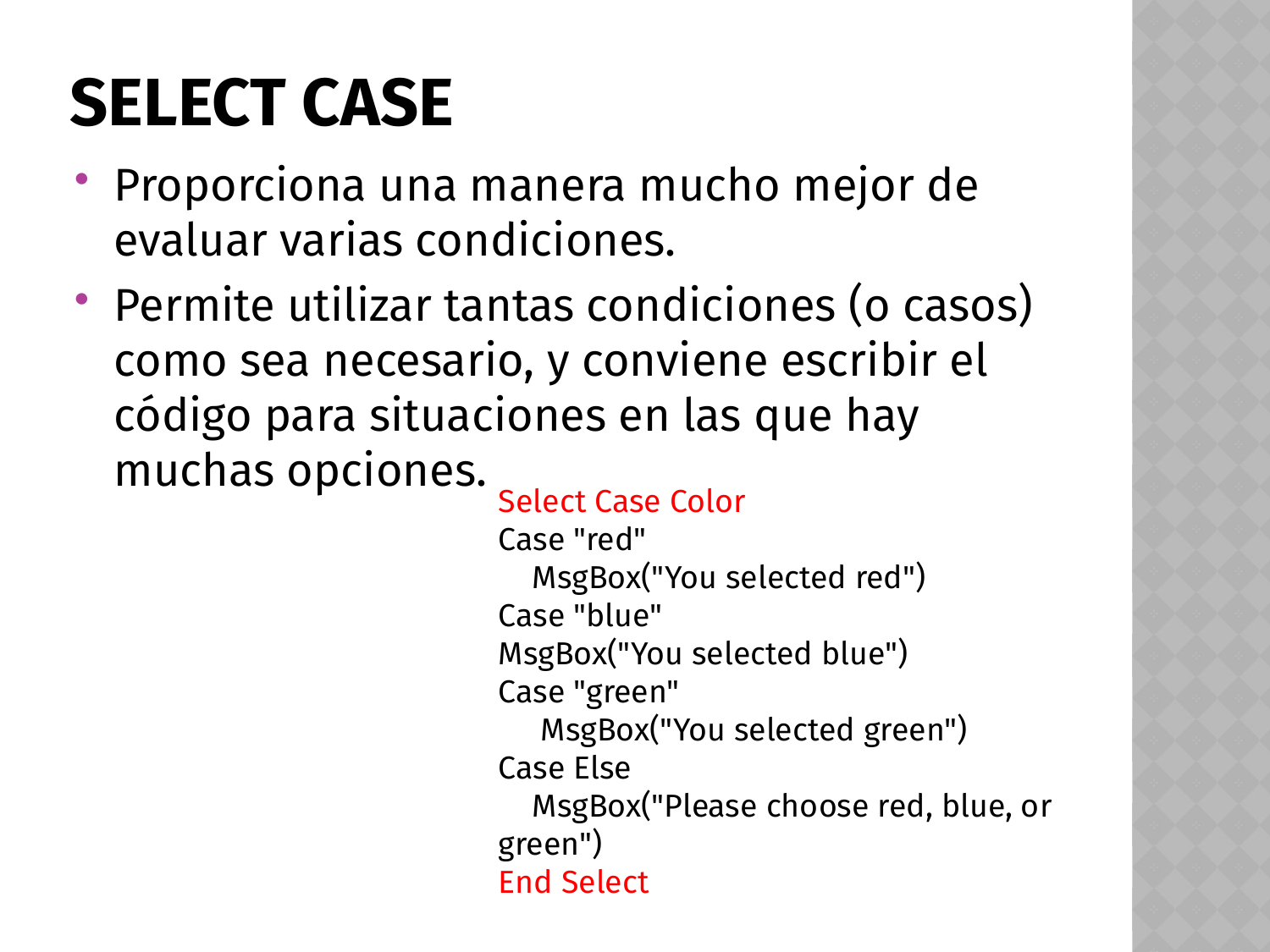

# Select Case
Proporciona una manera mucho mejor de evaluar varias condiciones.
Permite utilizar tantas condiciones (o casos) como sea necesario, y conviene escribir el código para situaciones en las que hay muchas opciones.

Select Case Color
Case "red"
    MsgBox("You selected red")
Case "blue"
MsgBox("You selected blue")
Case "green"
     MsgBox("You selected green")
Case Else
    MsgBox("Please choose red, blue, or green")
End Select